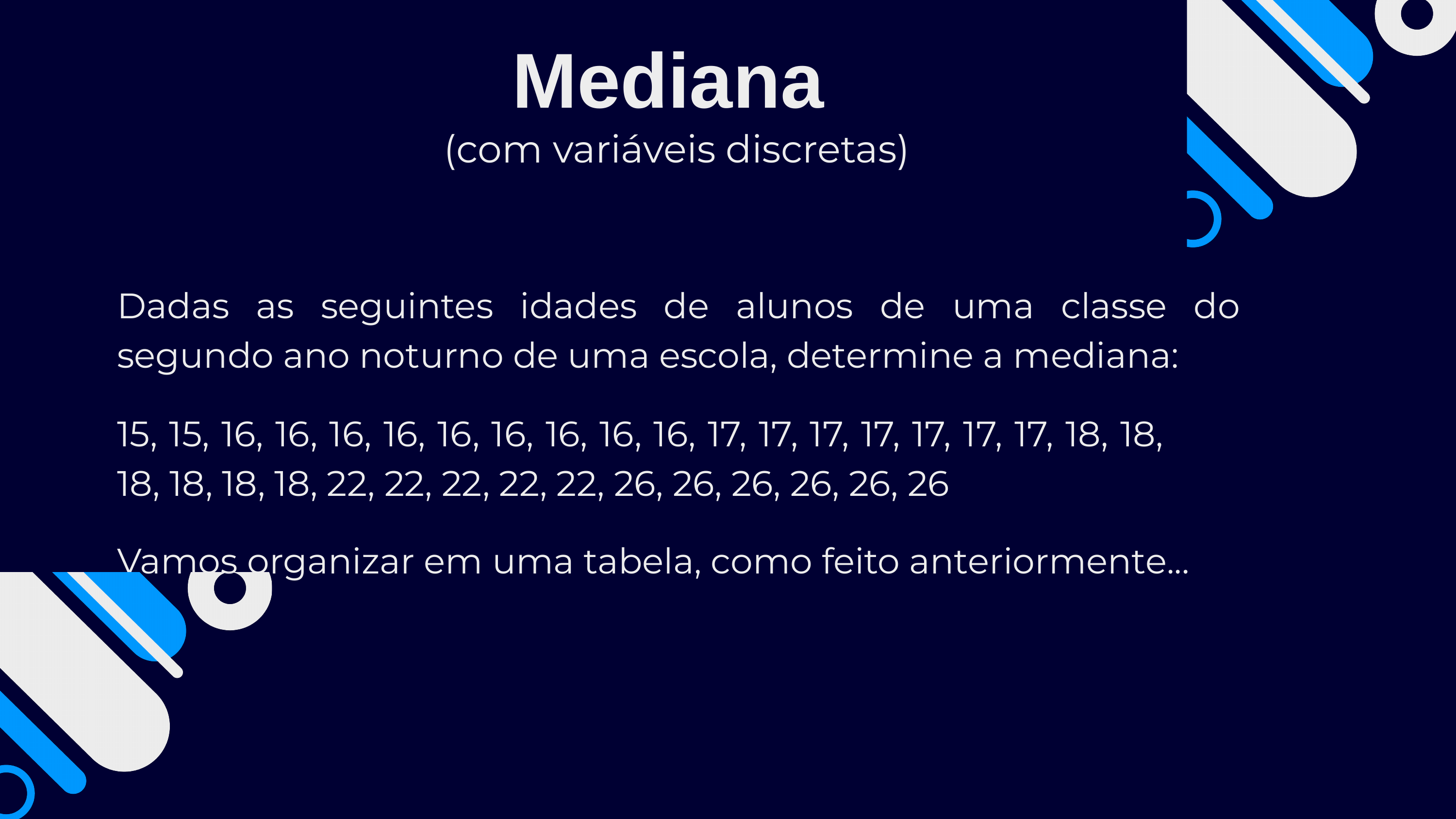

Mediana
(com variáveis discretas)
Dadas as seguintes idades de alunos de uma classe do segundo ano noturno de uma escola, determine a mediana:

15, 15, 16, 16, 16, 16, 16, 16, 16, 16, 16, 17, 17, 17, 17, 17, 17, 17, 18, 18, 18, 18, 18, 18, 22, 22, 22, 22, 22, 26, 26, 26, 26, 26, 26

Vamos organizar em uma tabela, como feito anteriormente...